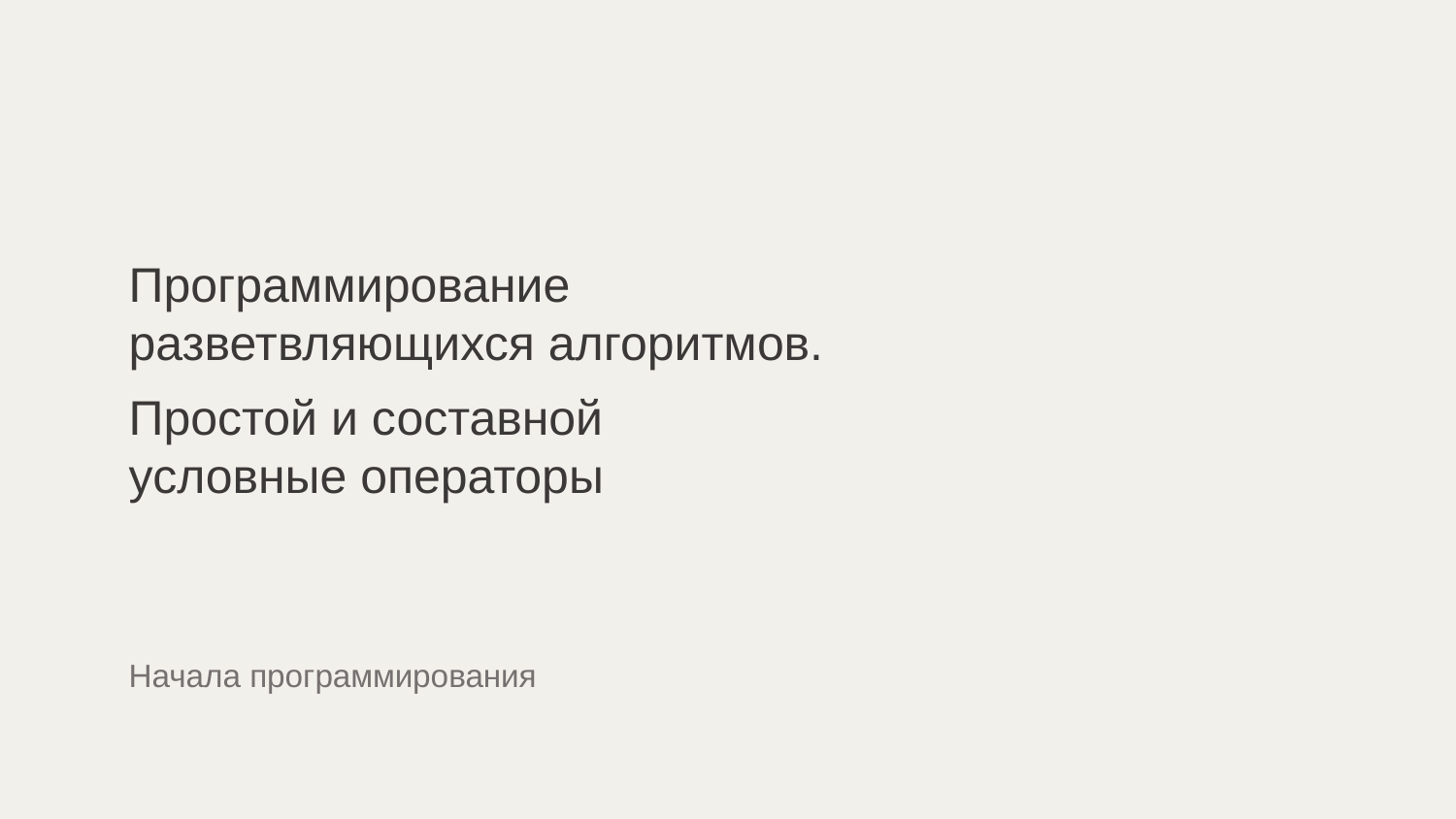

Программирование разветвляющихся алгоритмов.

Простой и составной условные операторы
Начала программирования